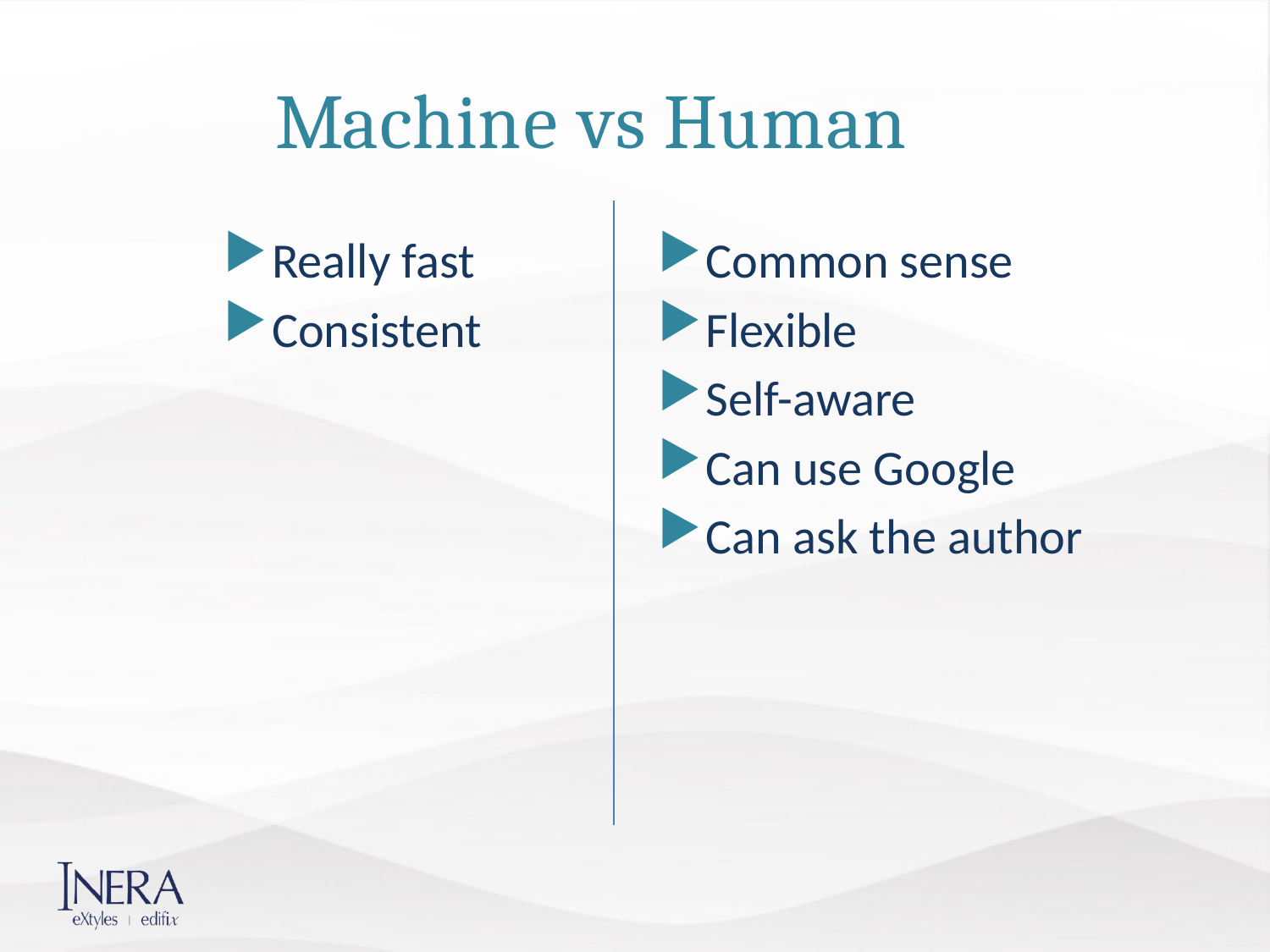

# Machine vs Human
Really fast
Consistent
Common sense
Flexible
Self-aware
Can use Google
Can ask the author